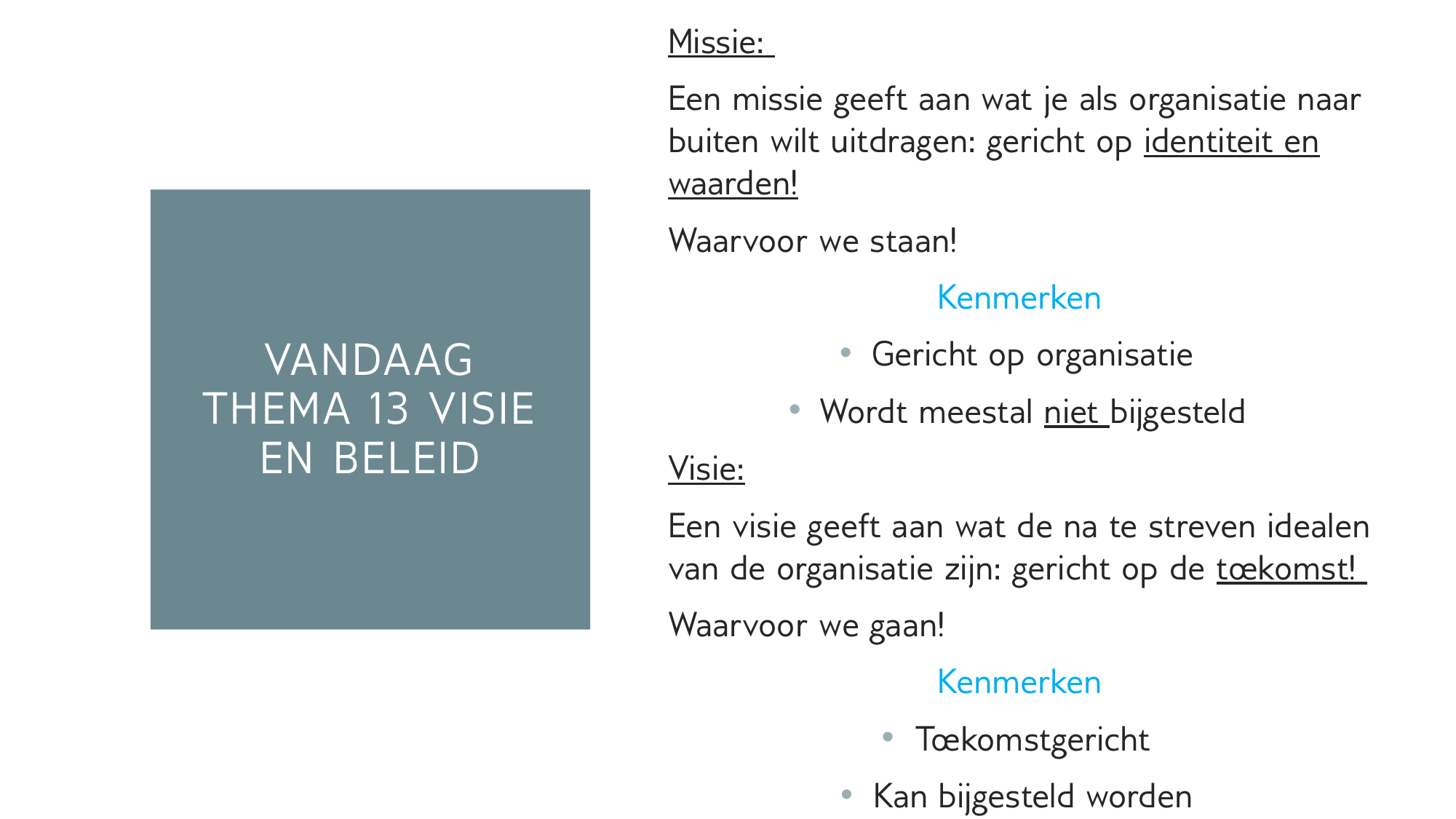

Missie:
Een missie geeft aan wat je als organisatie naar buiten wilt uitdragen: gericht op identiteit en waarden!
Waarvoor we staan!
Kenmerken
Gericht op organisatie
Wordt meestal niet bijgesteld
Visie:
Een visie geeft aan wat de na te streven idealen van de organisatie zijn: gericht op de toekomst!
Waarvoor we gaan!
Kenmerken
Toekomstgericht
Kan bijgesteld worden

# Vandaag thema 13 visie en beleid